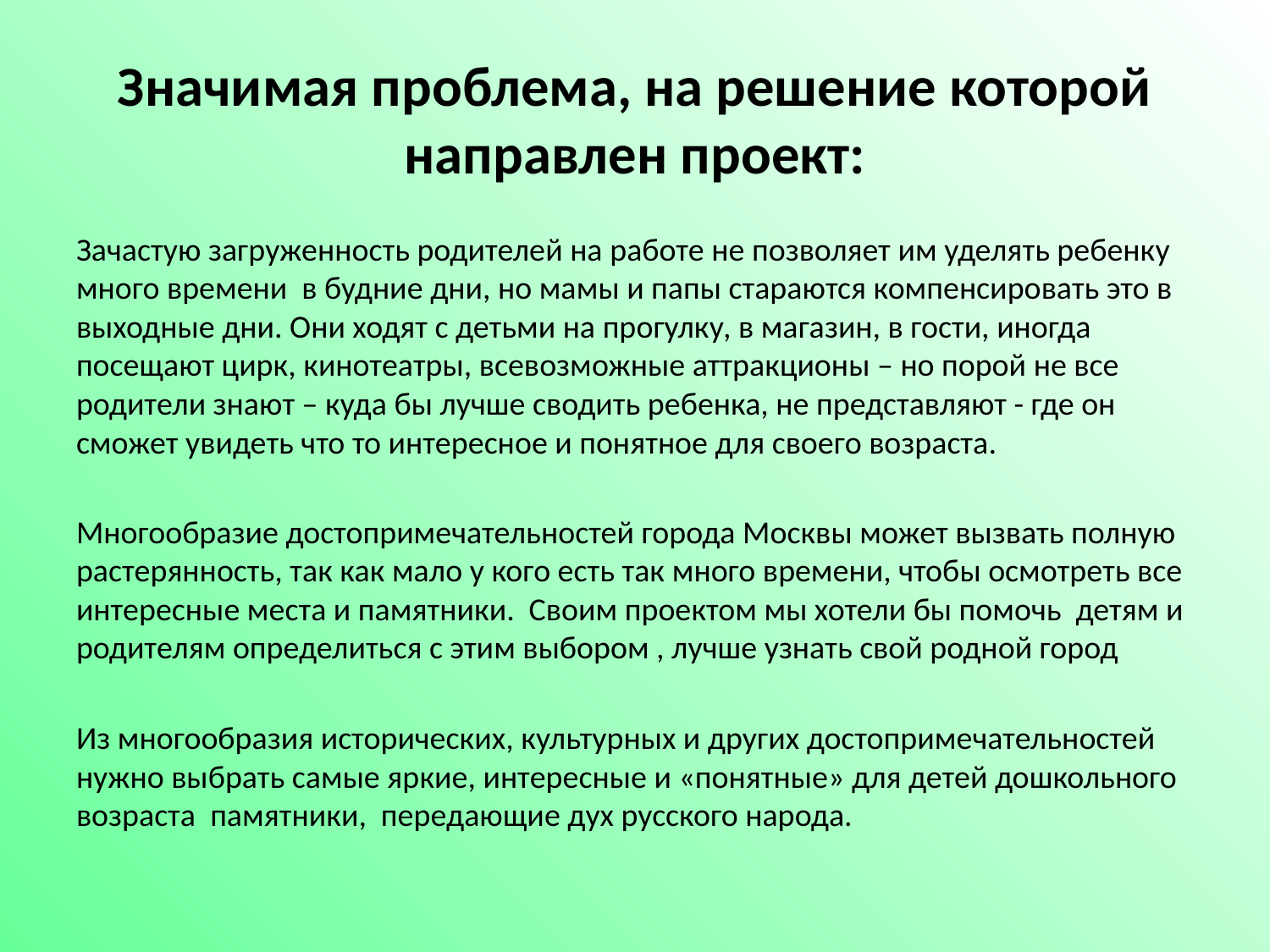

# Значимая проблема, на решение которой направлен проект:
Зачастую загруженность родителей на работе не позволяет им уделять ребенку много времени  в будние дни, но мамы и папы стараются компенсировать это в выходные дни. Они ходят с детьми на прогулку, в магазин, в гости, иногда посещают цирк, кинотеатры, всевозможные аттракционы – но порой не все родители знают – куда бы лучше сводить ребенка, не представляют - где он сможет увидеть что то интересное и понятное для своего возраста.

Многообразие достопримечательностей города Москвы может вызвать полную растерянность, так как мало у кого есть так много времени, чтобы осмотреть все интересные места и памятники.  Своим проектом мы хотели бы помочь  детям и родителям определиться с этим выбором , лучше узнать свой родной город

Из многообразия исторических, культурных и других достопримечательностей нужно выбрать самые яркие, интересные и «понятные» для детей дошкольного возраста  памятники,  передающие дух русского народа.